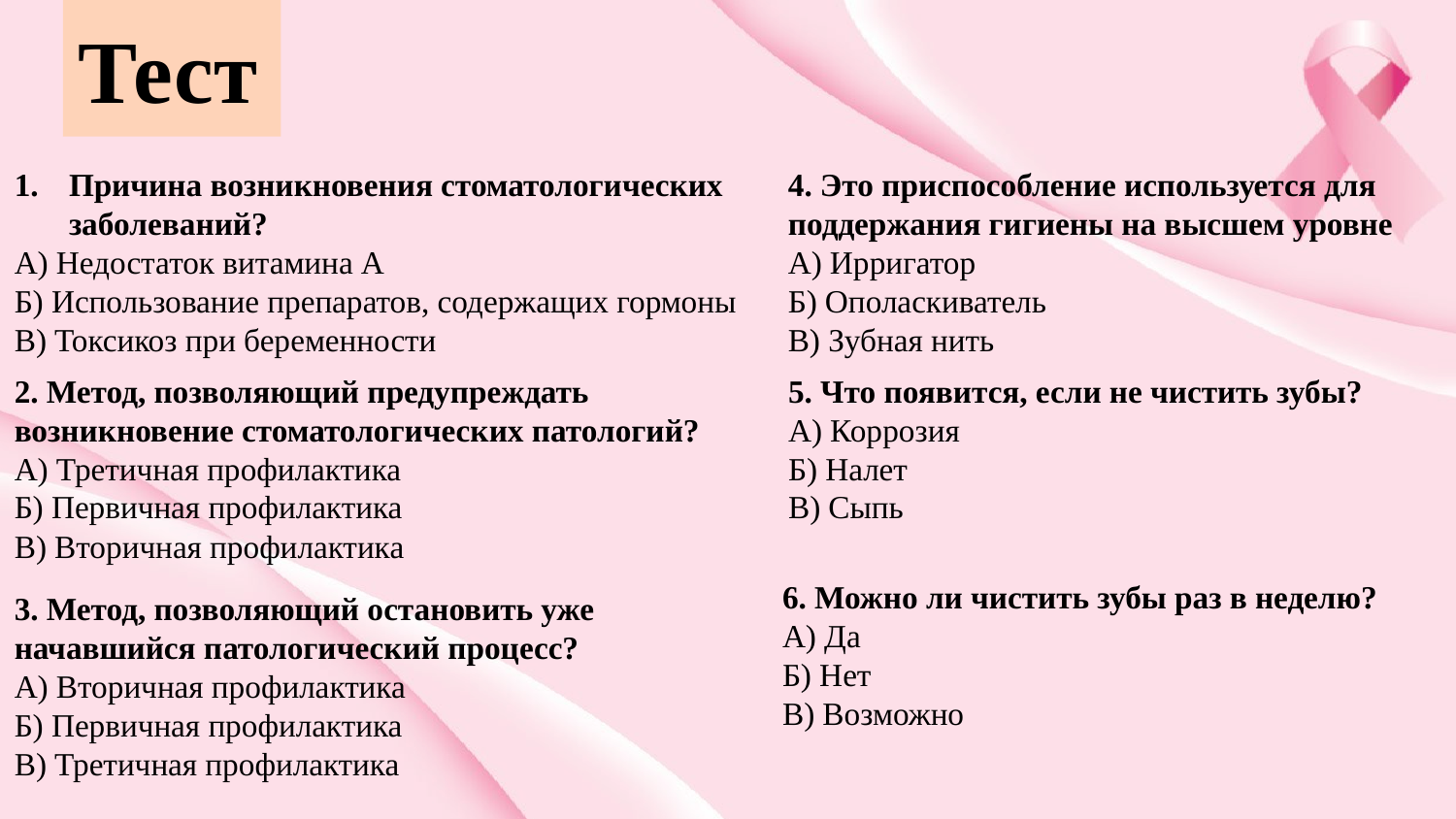

# Тест
Причина возникновения стоматологических заболеваний?
А) Недостаток витамина А
Б) Использование препаратов, содержащих гормоны
В) Токсикоз при беременности
4. Это приспособление используется для поддержания гигиены на высшем уровне
А) Ирригатор
Б) Ополаскиватель
В) Зубная нить
2. Метод, позволяющий предупреждать возникновение стоматологических патологий?
А) Третичная профилактика
Б) Первичная профилактика
В) Вторичная профилактика
5. Что появится, если не чистить зубы?
А) Коррозия
Б) Налет
В) Сыпь
6. Можно ли чистить зубы раз в неделю?
А) Да
Б) Нет
В) Возможно
3. Метод, позволяющий остановить уже начавшийся патологический процесс?
А) Вторичная профилактика
Б) Первичная профилактика
В) Третичная профилактика